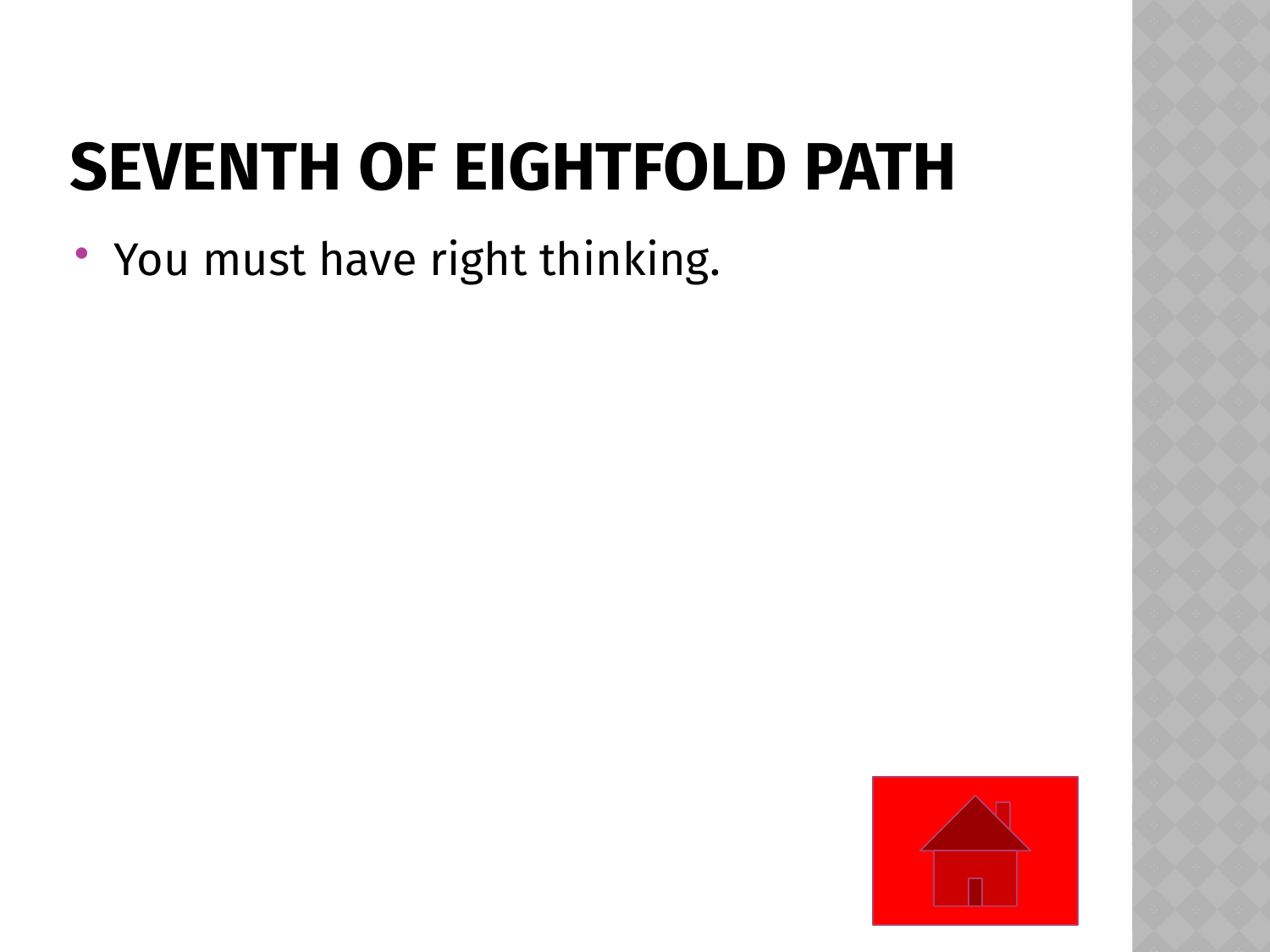

# Seventh of eightfold path
You must have right thinking.